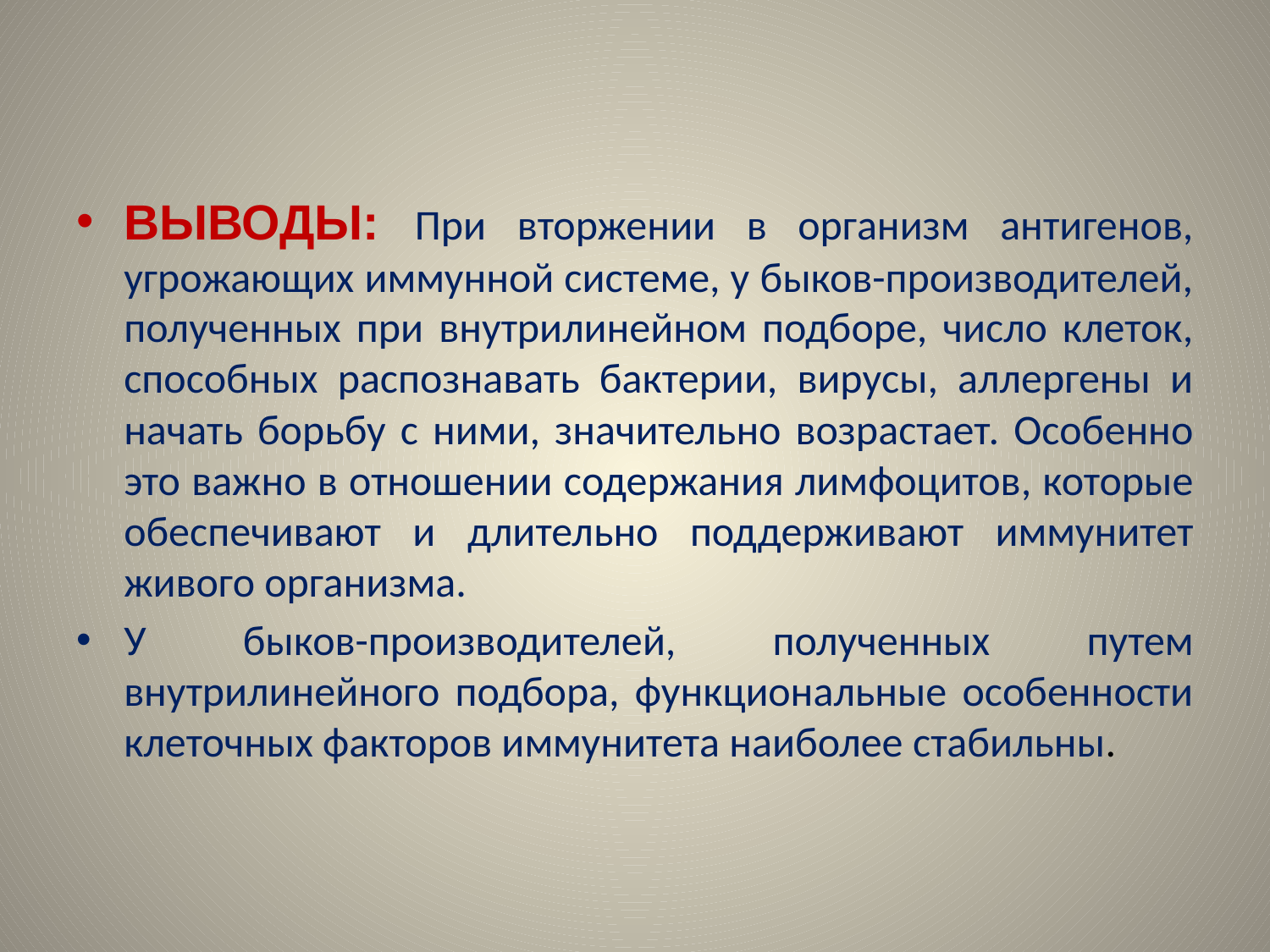

ВЫВОДЫ: При вторжении в организм антигенов, угрожающих иммунной системе, у быков-производителей, полученных при внутрилинейном подборе, число клеток, способных распознавать бактерии, вирусы, аллергены и начать борьбу с ними, значительно возрастает. Особенно это важно в отношении содержания лимфоцитов, которые обеспечивают и длительно поддерживают иммунитет живого организма.
У быков-производителей, полученных путем внутрилинейного подбора, функциональные особенности клеточных факторов иммунитета наиболее стабильны.